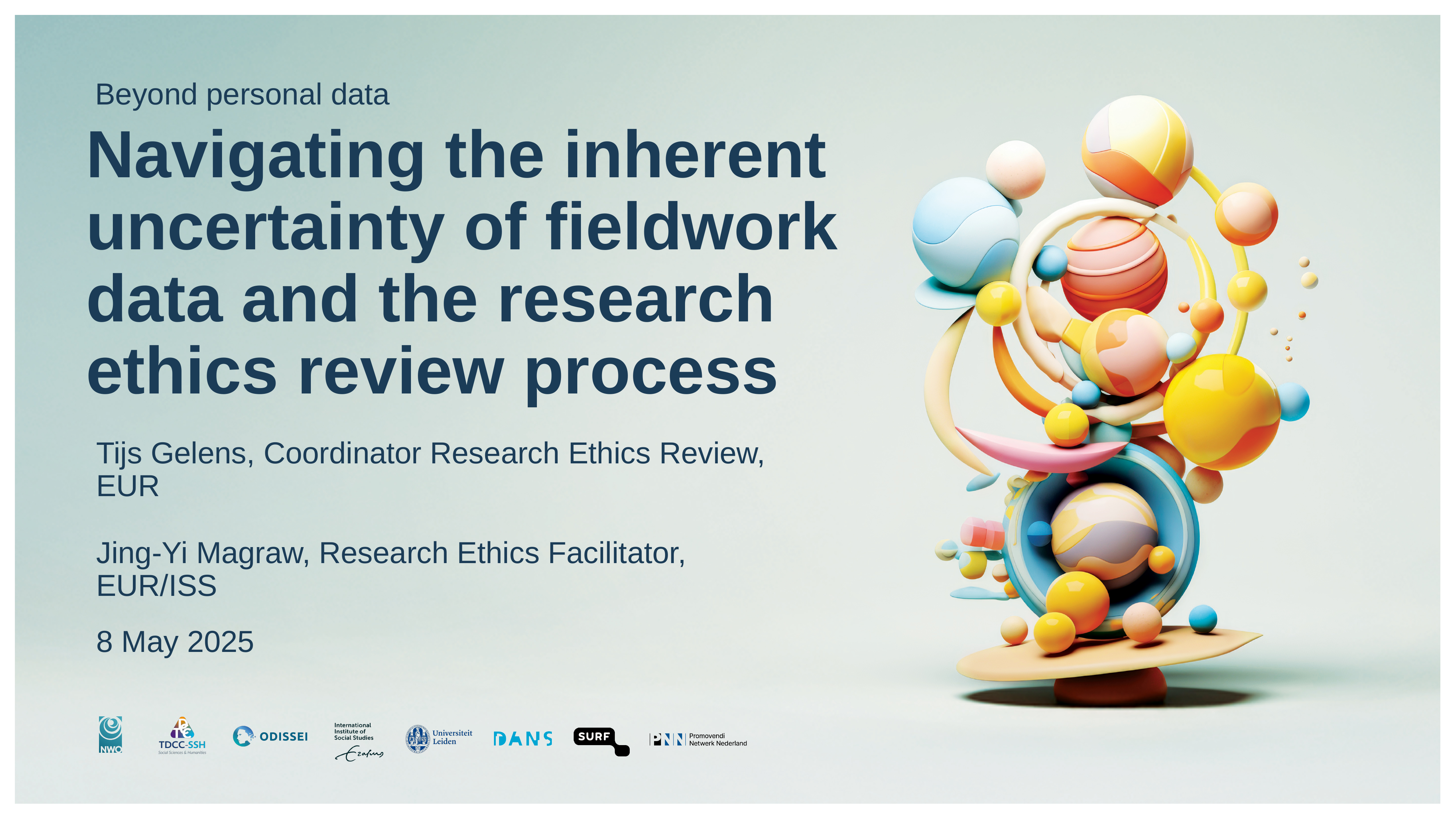

Navigating the inherent uncertainty of fieldwork data and the research ethics review process​
Tijs Gelens, Coordinator Research Ethics Review, EUR
Jing-Yi Magraw, Research Ethics Facilitator, EUR/ISS
8 May 2025